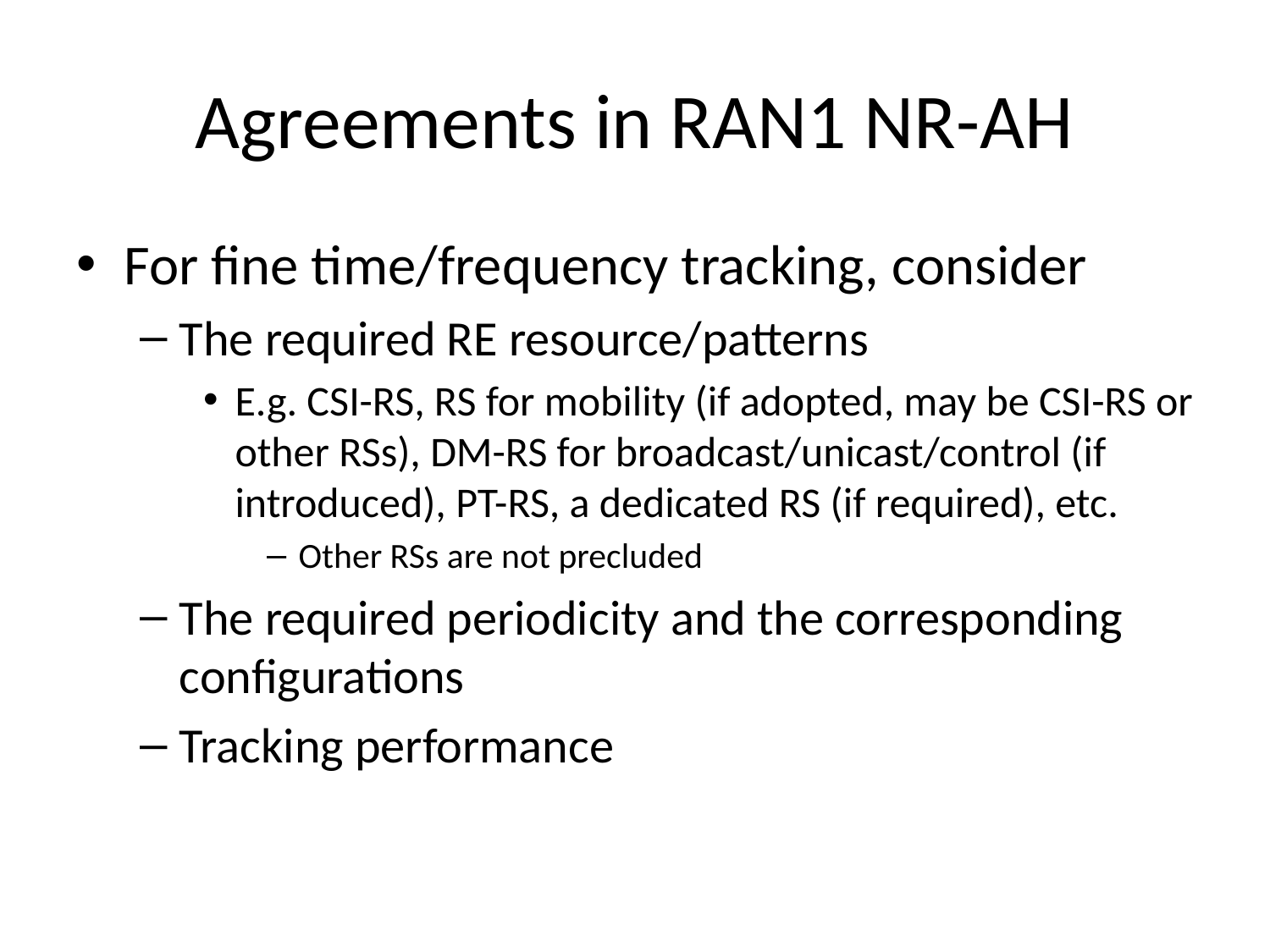

# Agreements in RAN1 NR-AH
For fine time/frequency tracking, consider
The required RE resource/patterns
E.g. CSI-RS, RS for mobility (if adopted, may be CSI-RS or other RSs), DM-RS for broadcast/unicast/control (if introduced), PT-RS, a dedicated RS (if required), etc.
Other RSs are not precluded
The required periodicity and the corresponding configurations
Tracking performance